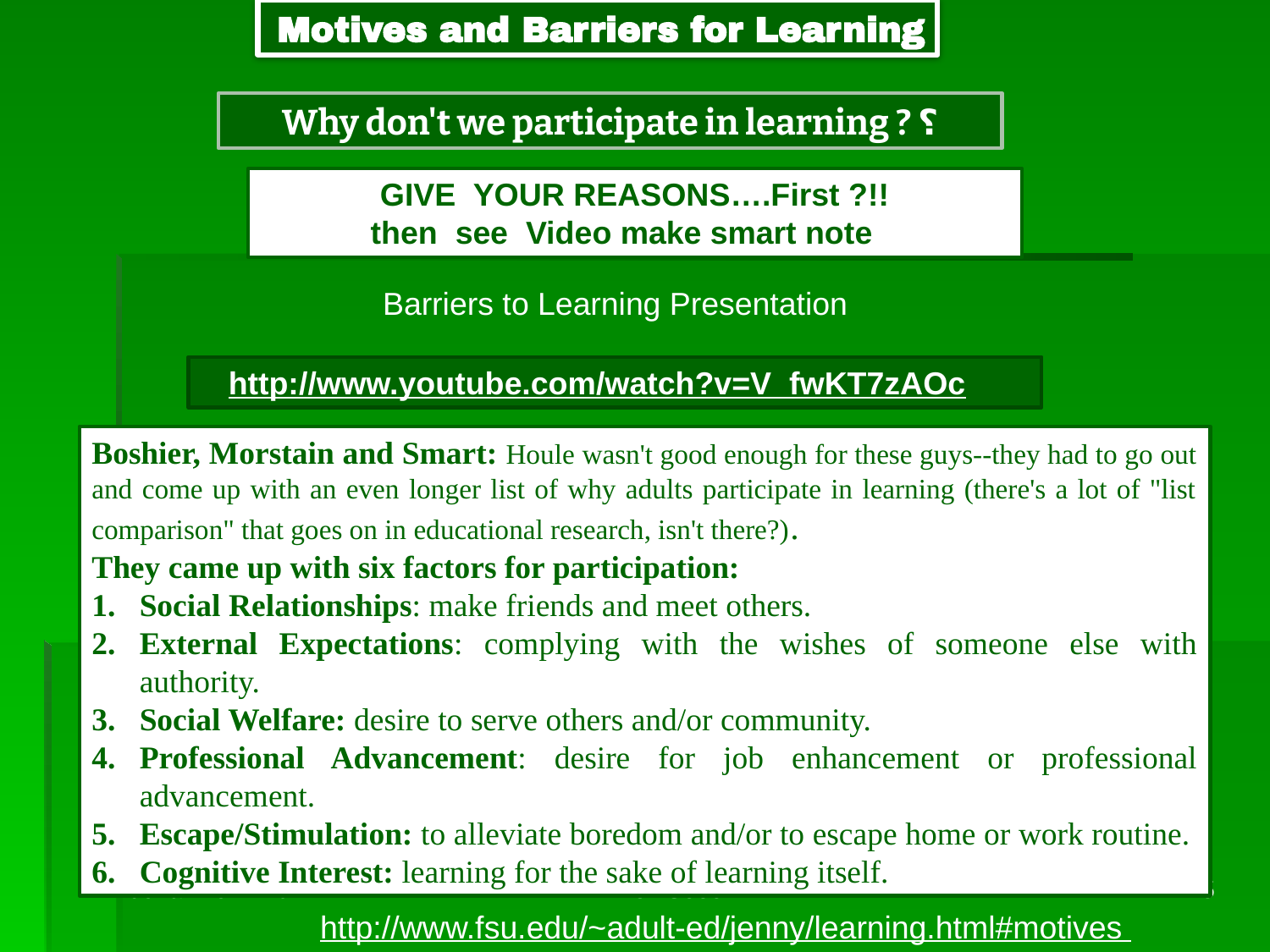

Motives and Barriers for Learning
Why don't we participate in learning ? ؟
GIVE  YOUR REASONS….First ?!!
 then  see  Video make smart note
Barriers to Learning Presentation
http://www.youtube.com/watch?v=V_fwKT7zAOc
Boshier, Morstain and Smart: Houle wasn't good enough for these guys--they had to go out and come up with an even longer list of why adults participate in learning (there's a lot of "list comparison" that goes on in educational research, isn't there?).
They came up with six factors for participation:
Social Relationships: make friends and meet others.
External Expectations: complying with the wishes of someone else with authority.
Social Welfare: desire to serve others and/or community.
Professional Advancement: desire for job enhancement or professional advancement.
Escape/Stimulation: to alleviate boredom and/or to escape home or work routine.
Cognitive Interest: learning for the sake of learning itself.
JohaliMoHE2017
CHS385
45
http://www.fsu.edu/~adult-ed/jenny/learning.html#motives